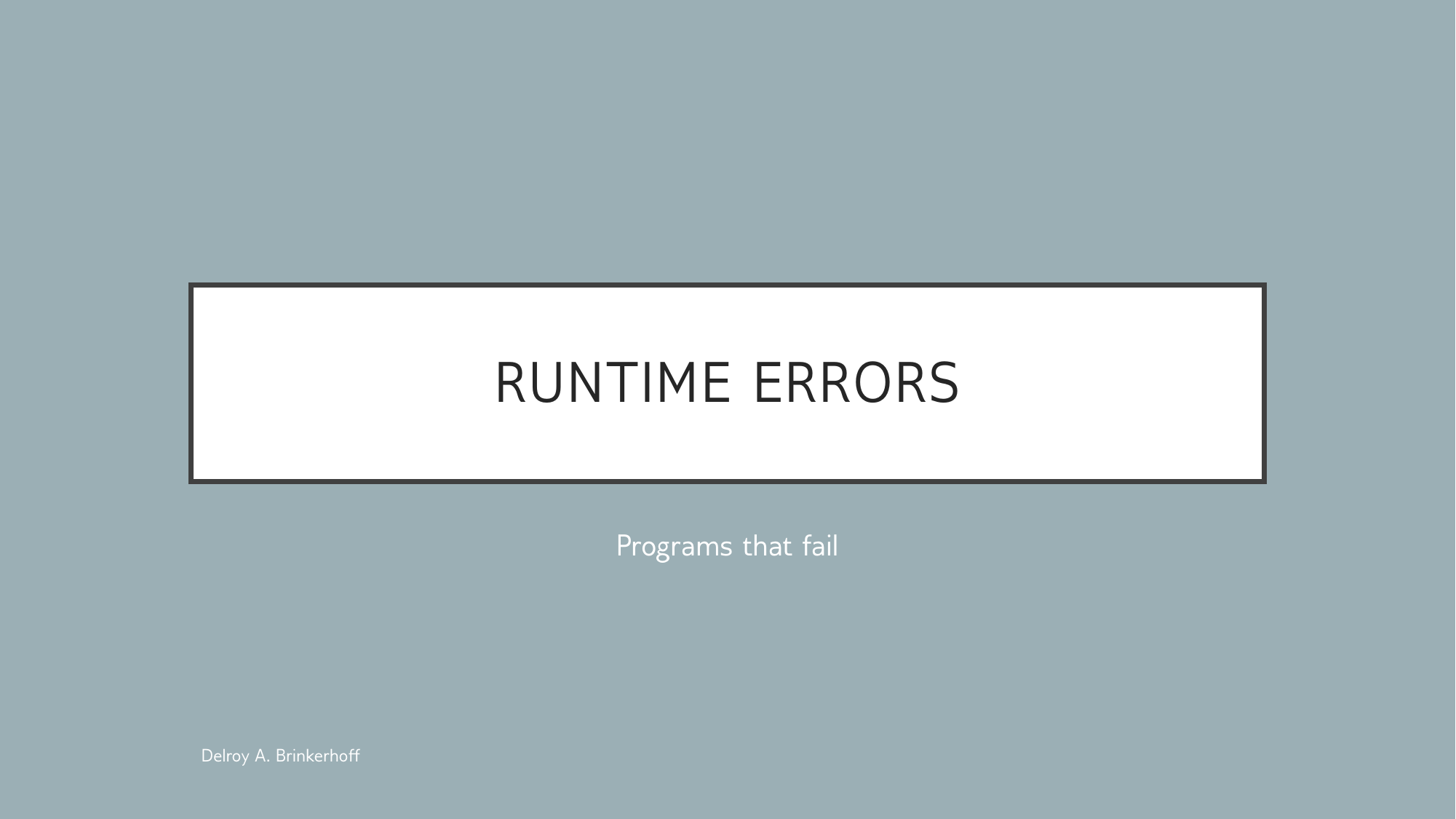

# Runtime Errors
Programs that fail
Delroy A. Brinkerhoff